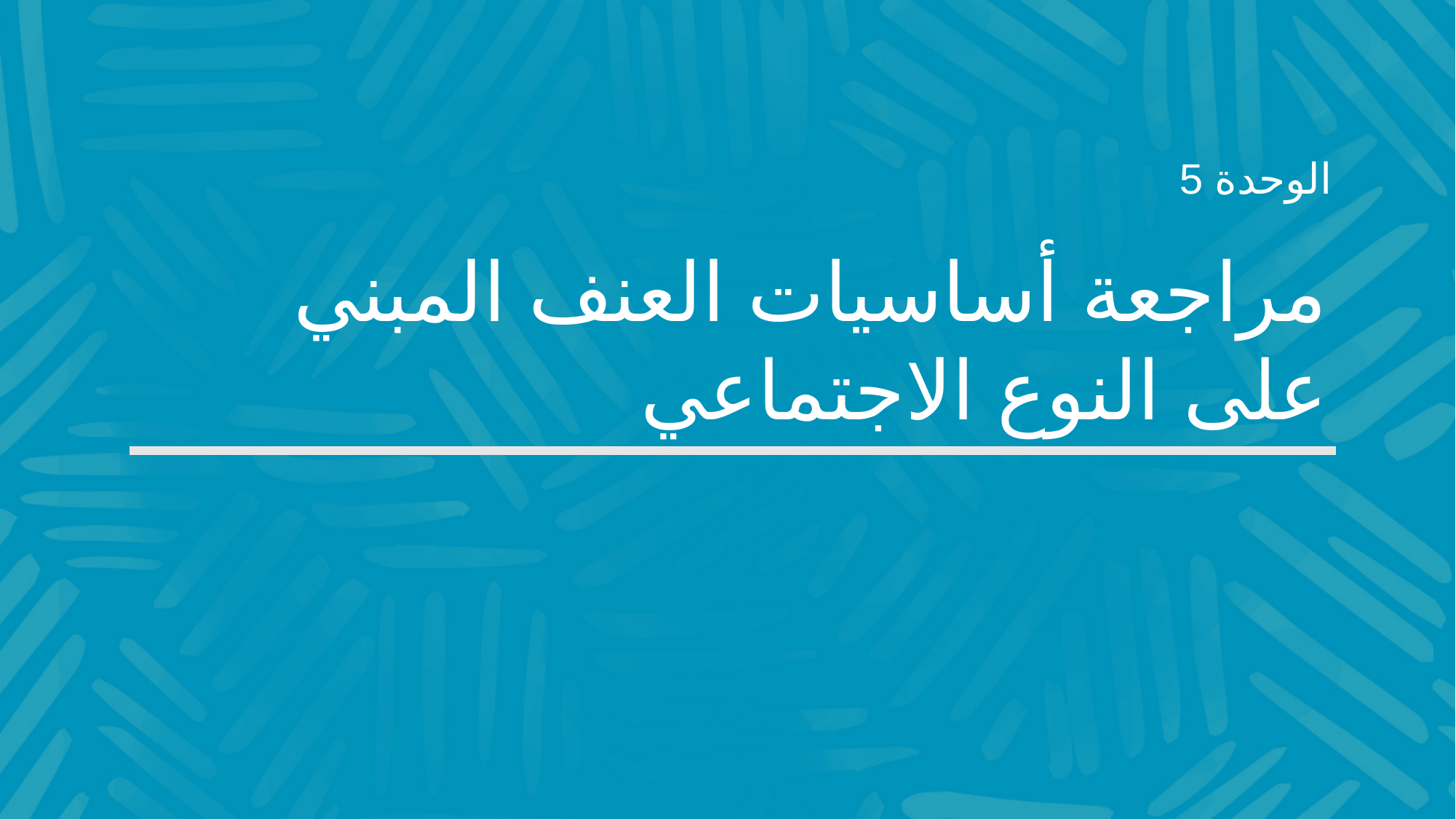

الوحدة 5
# مراجعة أساسيات العنف المبني على النوع الاجتماعي